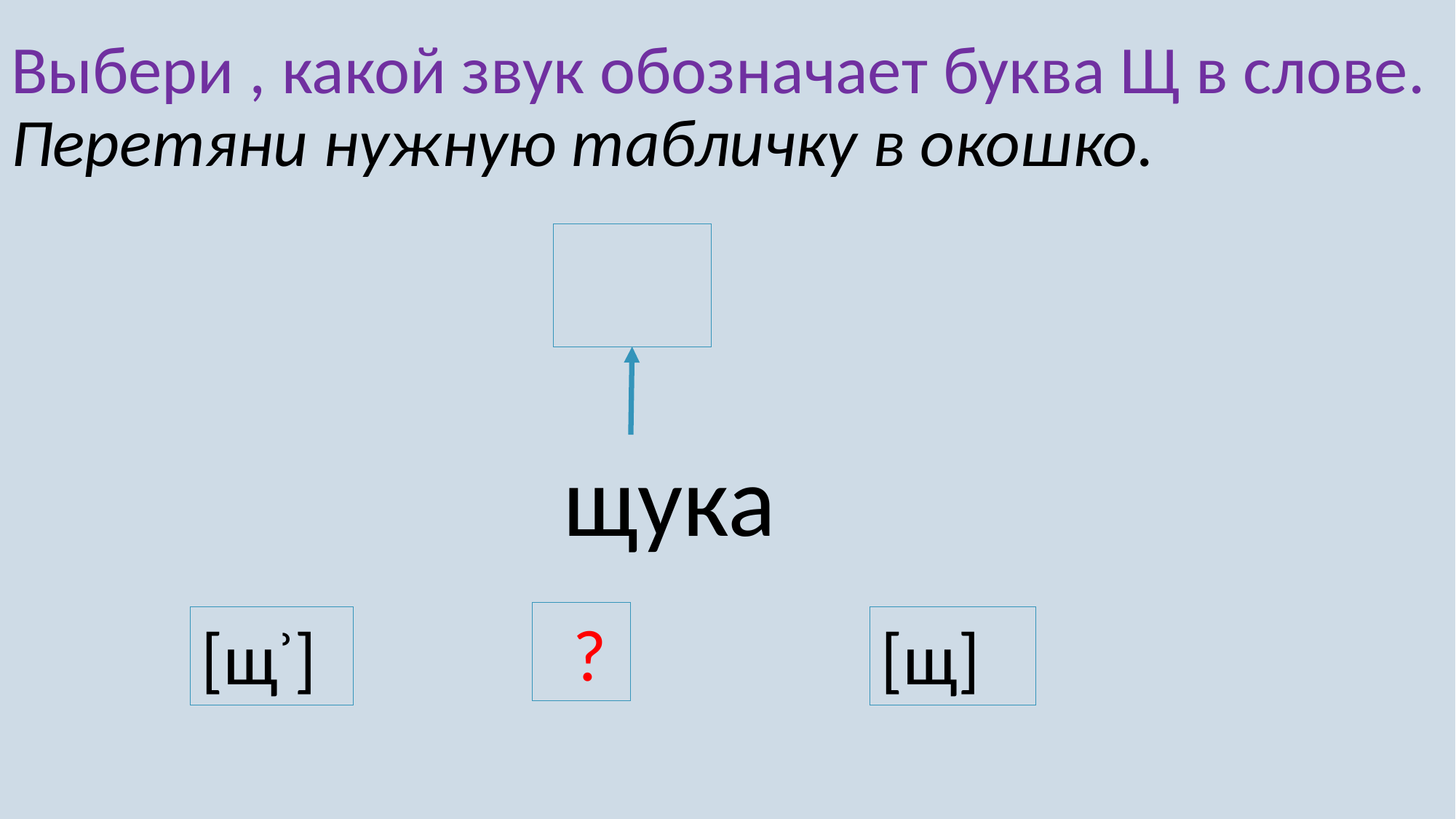

# Выбери , какой звук обозначает буква Щ в слове. Перетяни нужную табличку в окошко.

щука
  ?
[щʾ]
[щ]